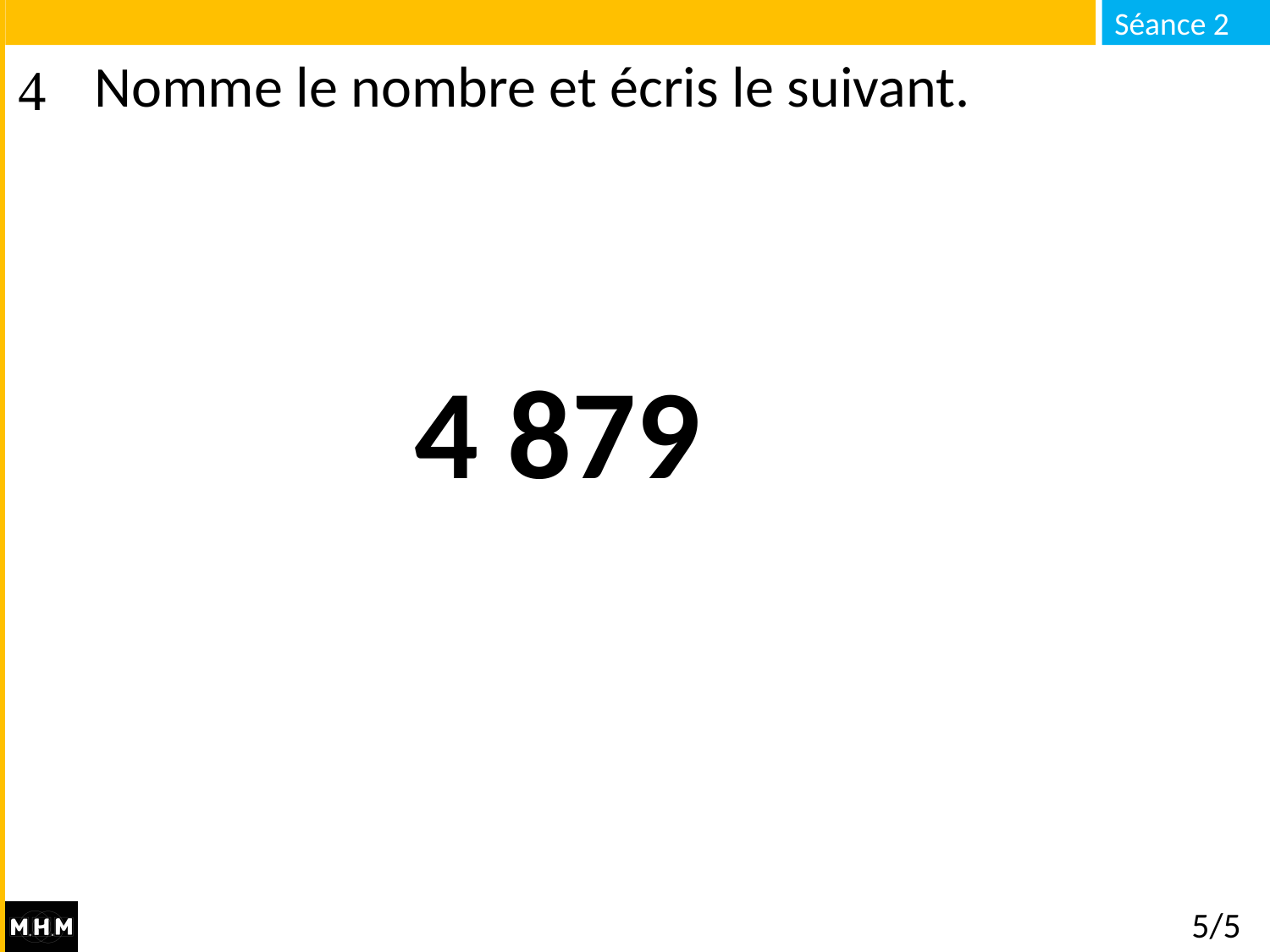

# Nomme le nombre et écris le suivant.
4 879
5/5